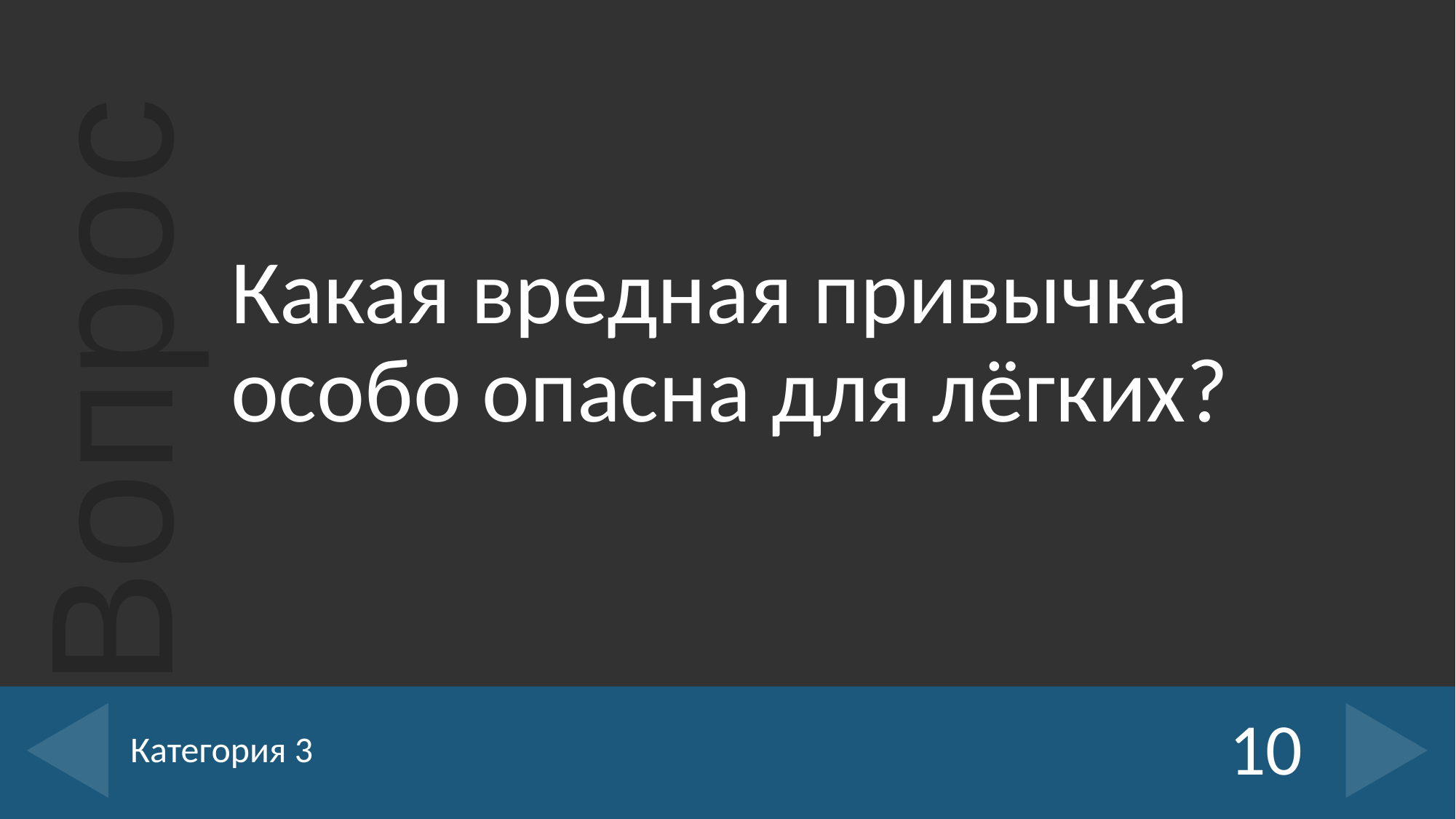

Какая вредная привычка особо опасна для лёгких?
# Категория 3
10